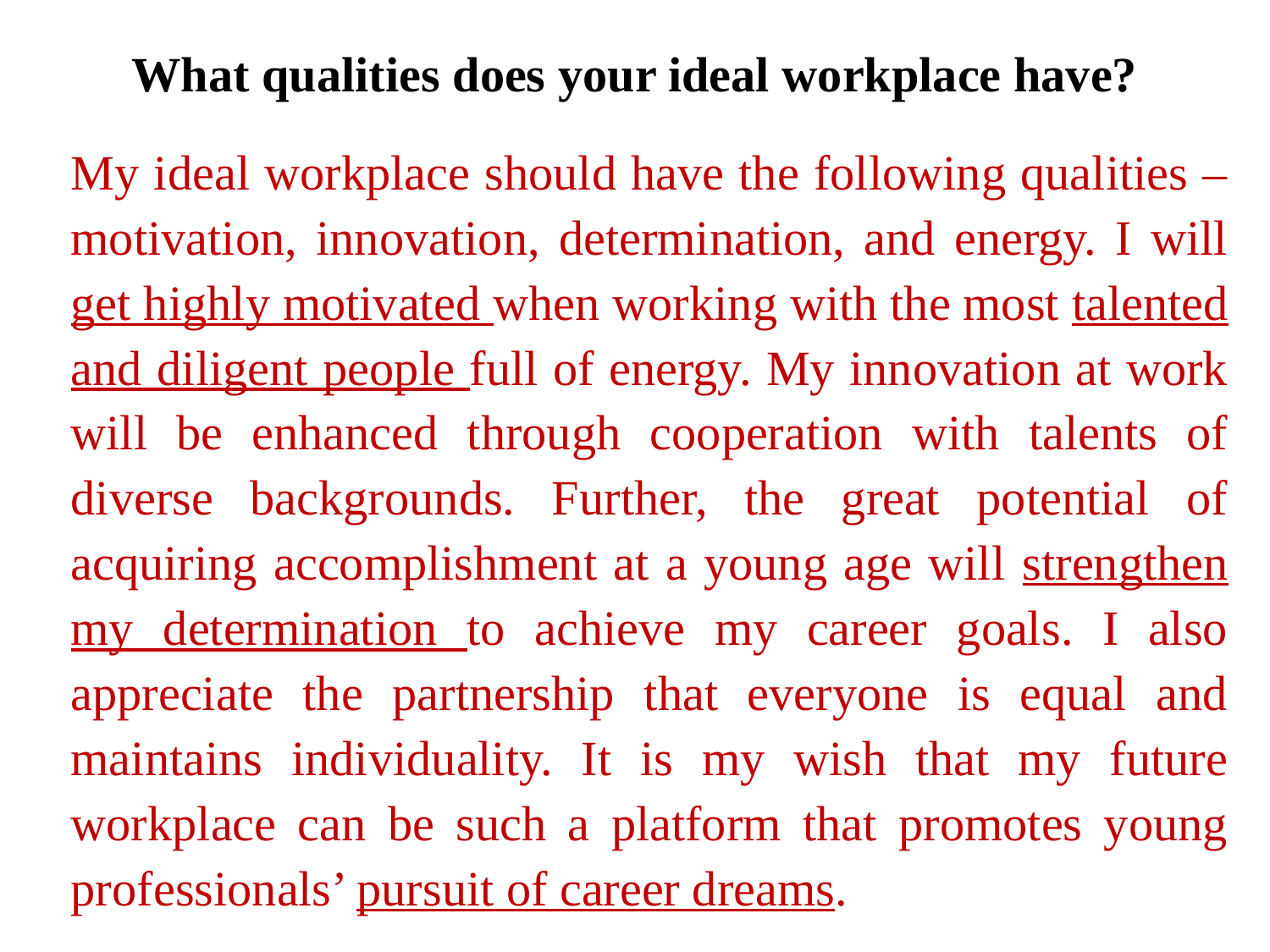

# What qualities does your ideal workplace have?
My ideal workplace should have the following qualities – motivation, innovation, determination, and energy. I will get highly motivated when working with the most talented and diligent people full of energy. My innovation at work will be enhanced through cooperation with talents of diverse backgrounds. Further, the great potential of acquiring accomplishment at a young age will strengthen my determination to achieve my career goals. I also appreciate the partnership that everyone is equal and maintains individuality. It is my wish that my future workplace can be such a platform that promotes young professionals’ pursuit of career dreams.